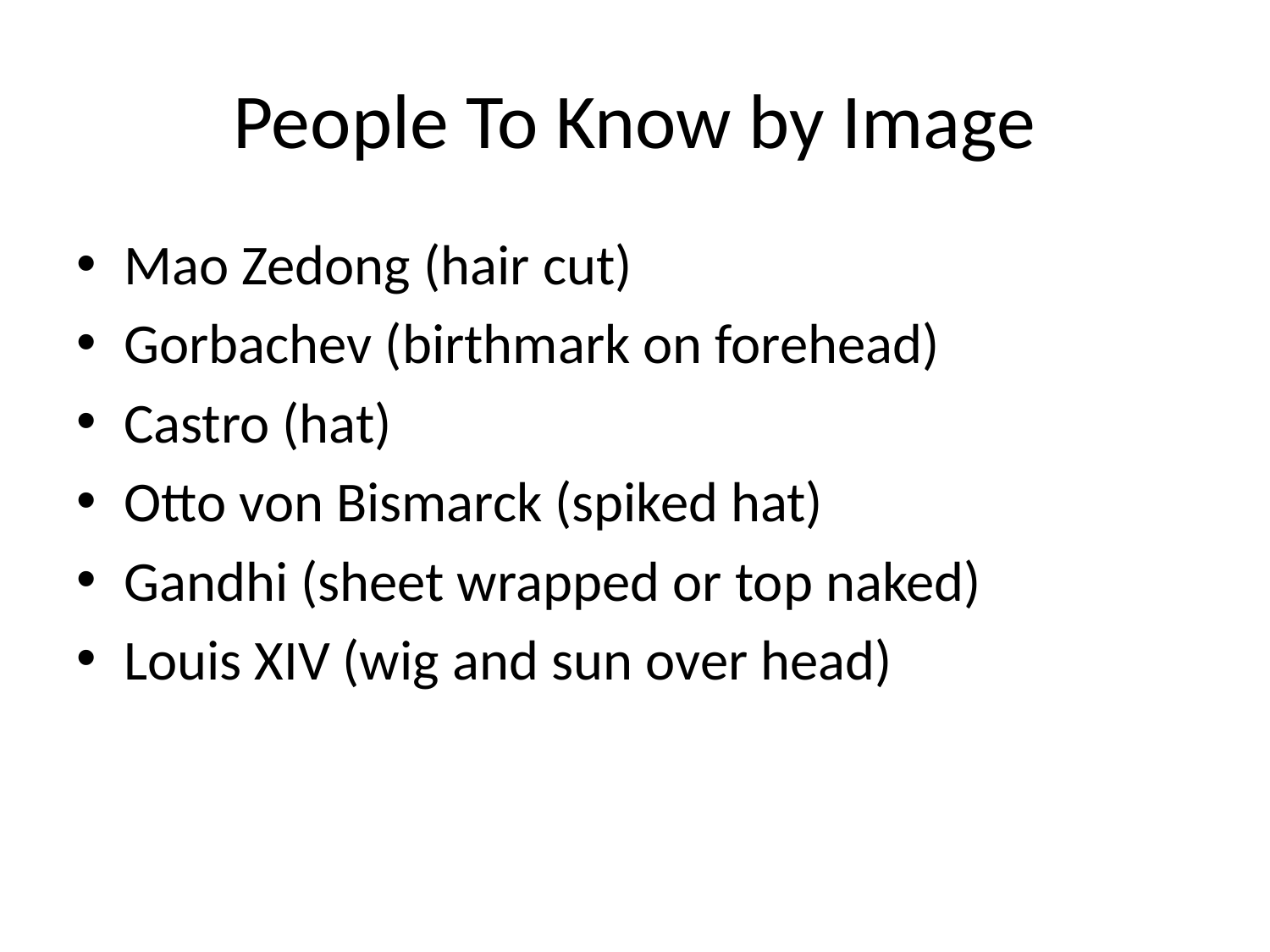

# People To Know by Image
Mao Zedong (hair cut)
Gorbachev (birthmark on forehead)
Castro (hat)
Otto von Bismarck (spiked hat)
Gandhi (sheet wrapped or top naked)
Louis XIV (wig and sun over head)